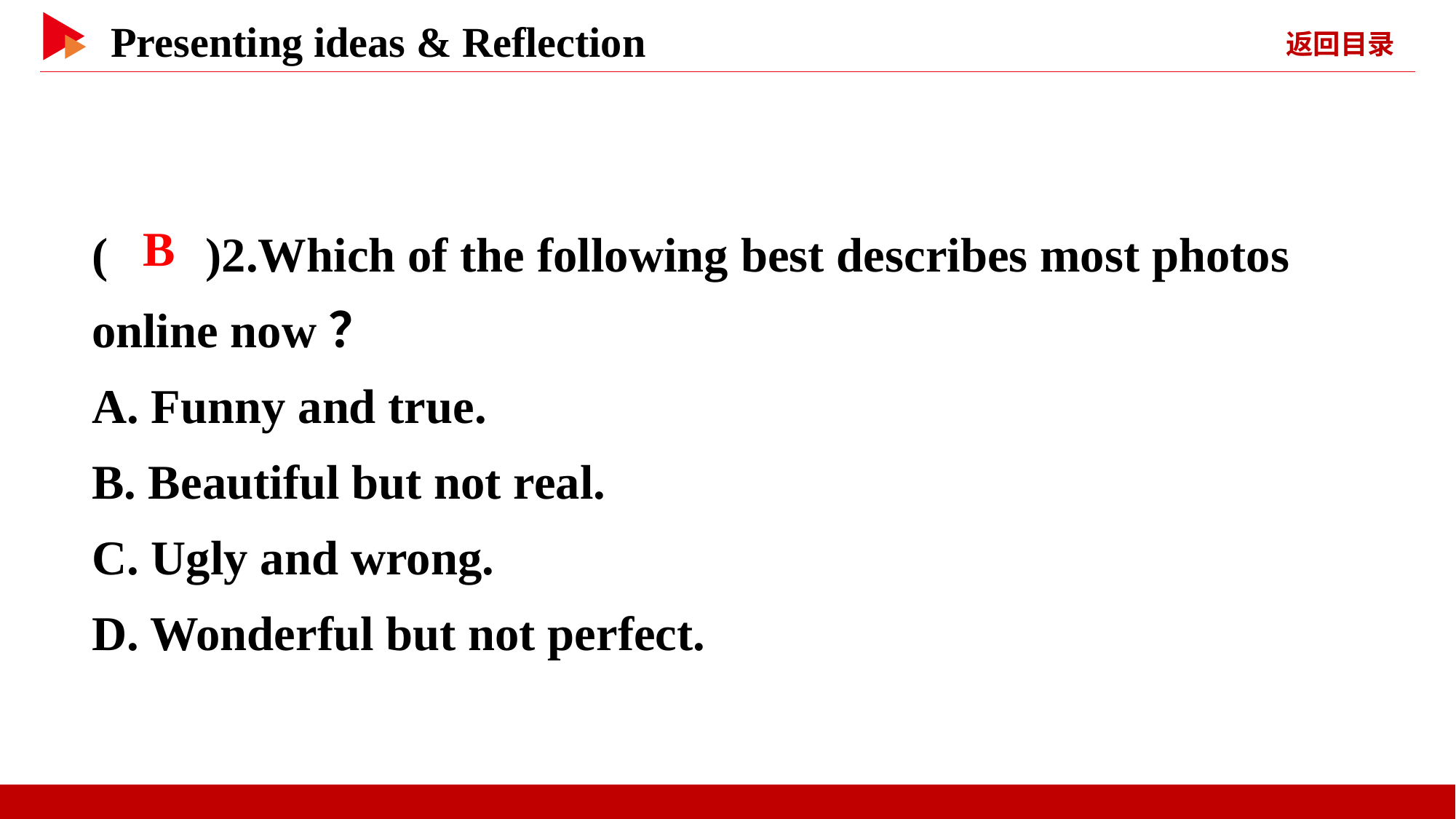

(        )2.Which of the following best describes most photos online now？
A. Funny and true.
B. Beautiful but not real.
C. Ugly and wrong.
D. Wonderful but not perfect.
   B